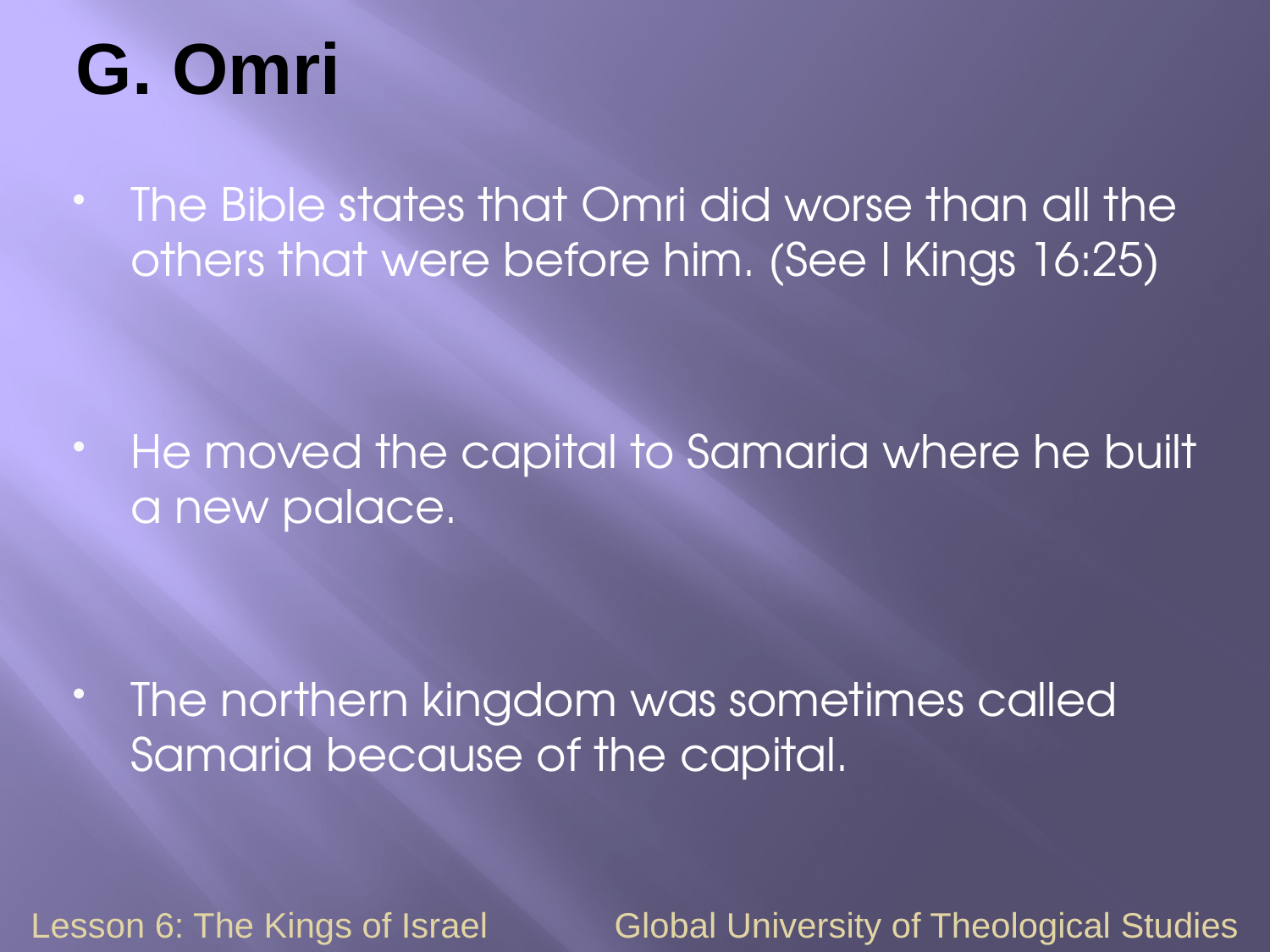

# G. Omri
The Bible states that Omri did worse than all the others that were before him. (See I Kings 16:25)

He moved the capital to Samaria where he built a new palace.

The northern kingdom was sometimes called Samaria because of the capital.
Lesson 6: The Kings of Israel             Global University of Theological Studies